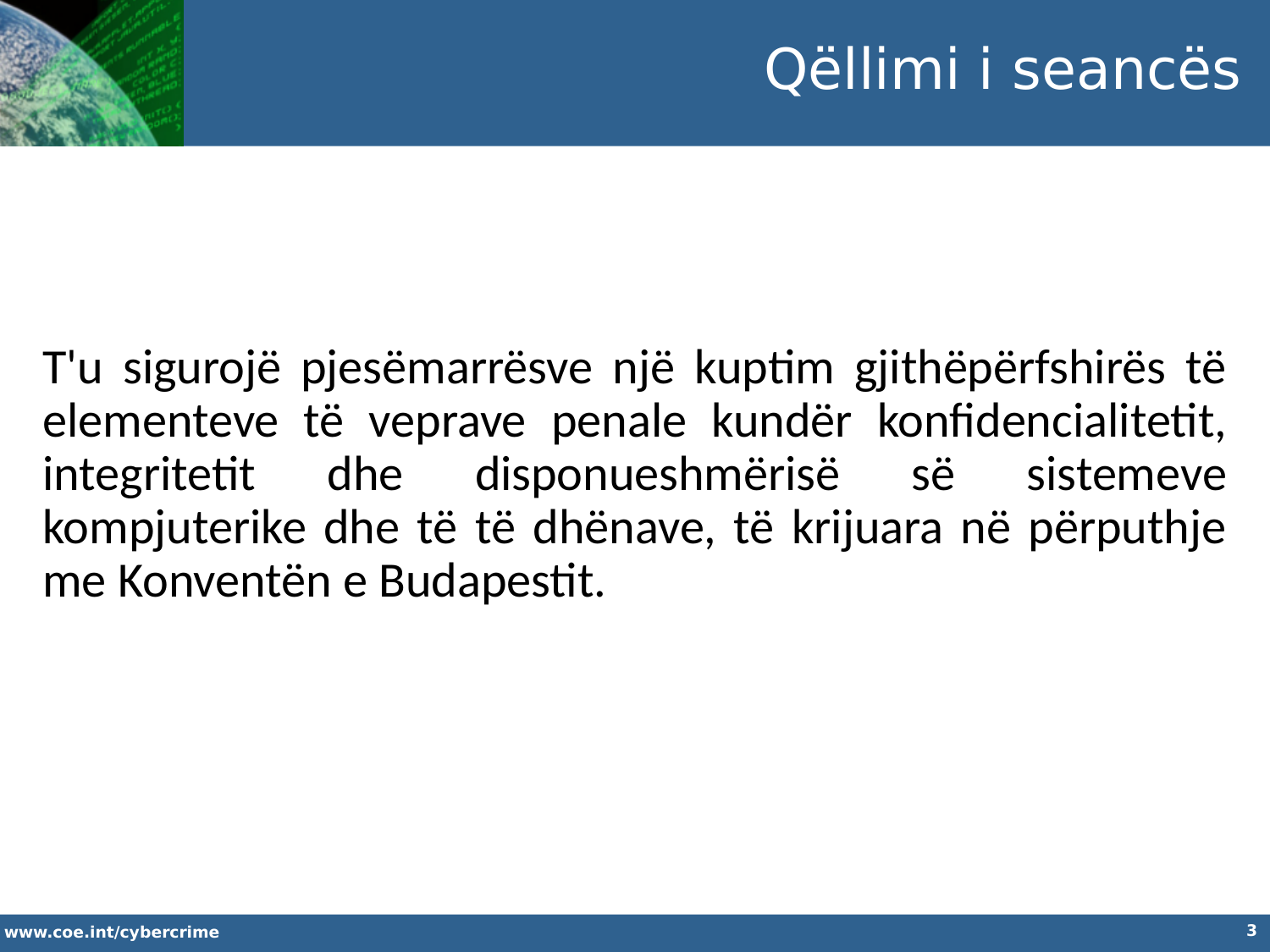

Qëllimi i seancës
T'u sigurojë pjesëmarrësve një kuptim gjithëpërfshirës të elementeve të veprave penale kundër konfidencialitetit, integritetit dhe disponueshmërisë së sistemeve kompjuterike dhe të të dhënave, të krijuara në përputhje me Konventën e Budapestit.